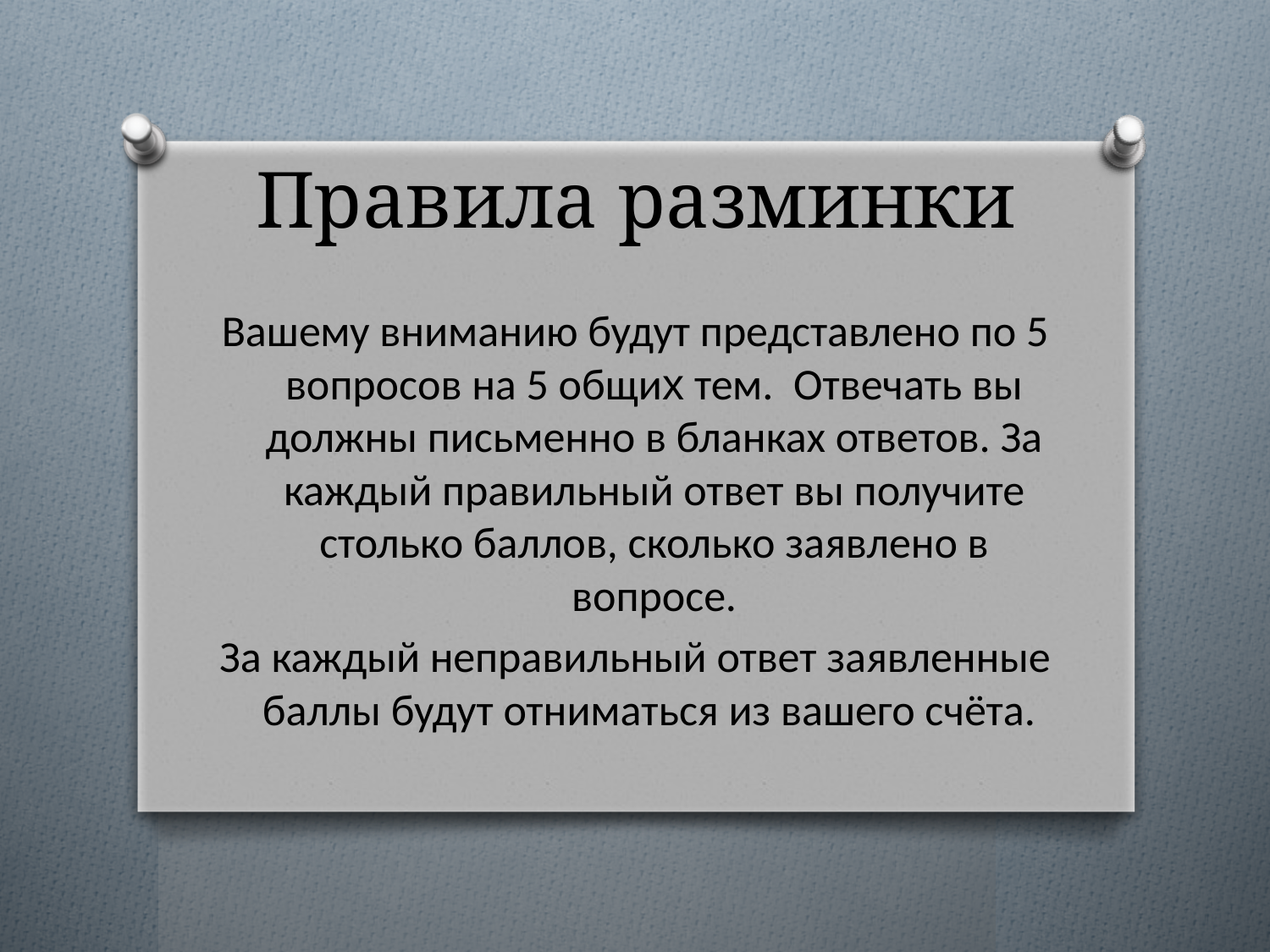

Правила разминки
Вашему вниманию будут представлено по 5 вопросов на 5 общих тем.  Отвечать вы должны письменно в бланках ответов. За каждый правильный ответ вы получите столько баллов, сколько заявлено в вопросе.
За каждый неправильный ответ заявленные баллы будут отниматься из вашего счёта.